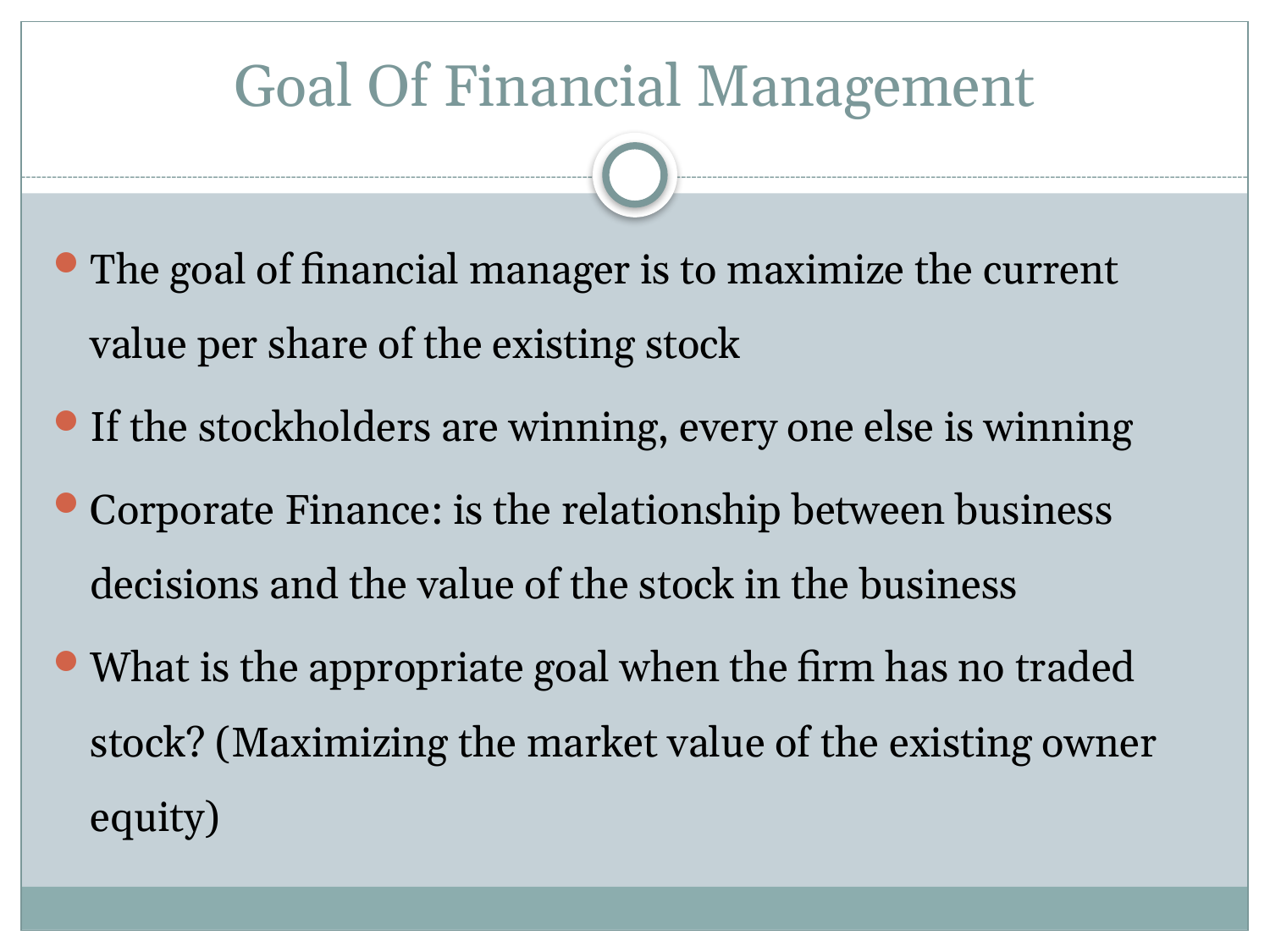

# Goal Of Financial Management
The goal of financial manager is to maximize the current value per share of the existing stock
If the stockholders are winning, every one else is winning
Corporate Finance: is the relationship between business decisions and the value of the stock in the business
What is the appropriate goal when the firm has no traded stock? (Maximizing the market value of the existing owner equity)